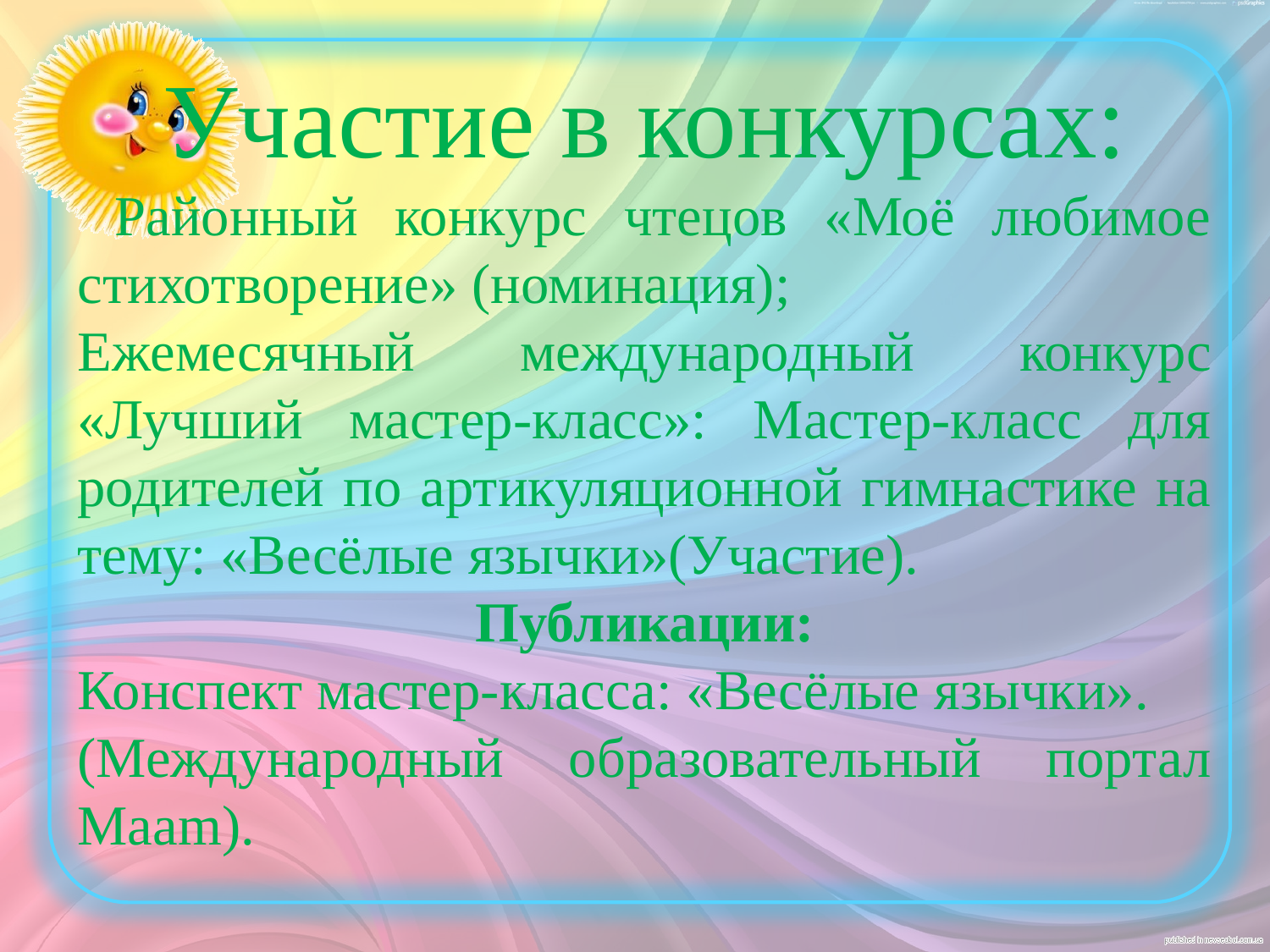

Участие в конкурсах:
 Районный конкурс чтецов «Моё любимое стихотворение» (номинация);
Ежемесячный международный конкурс «Лучший мастер-класс»: Мастер-класс для родителей по артикуляционной гимнастике на тему: «Весёлые язычки»(Участие).
Публикации:
Конспект мастер-класса: «Весёлые язычки».
(Международный образовательный портал Maam).